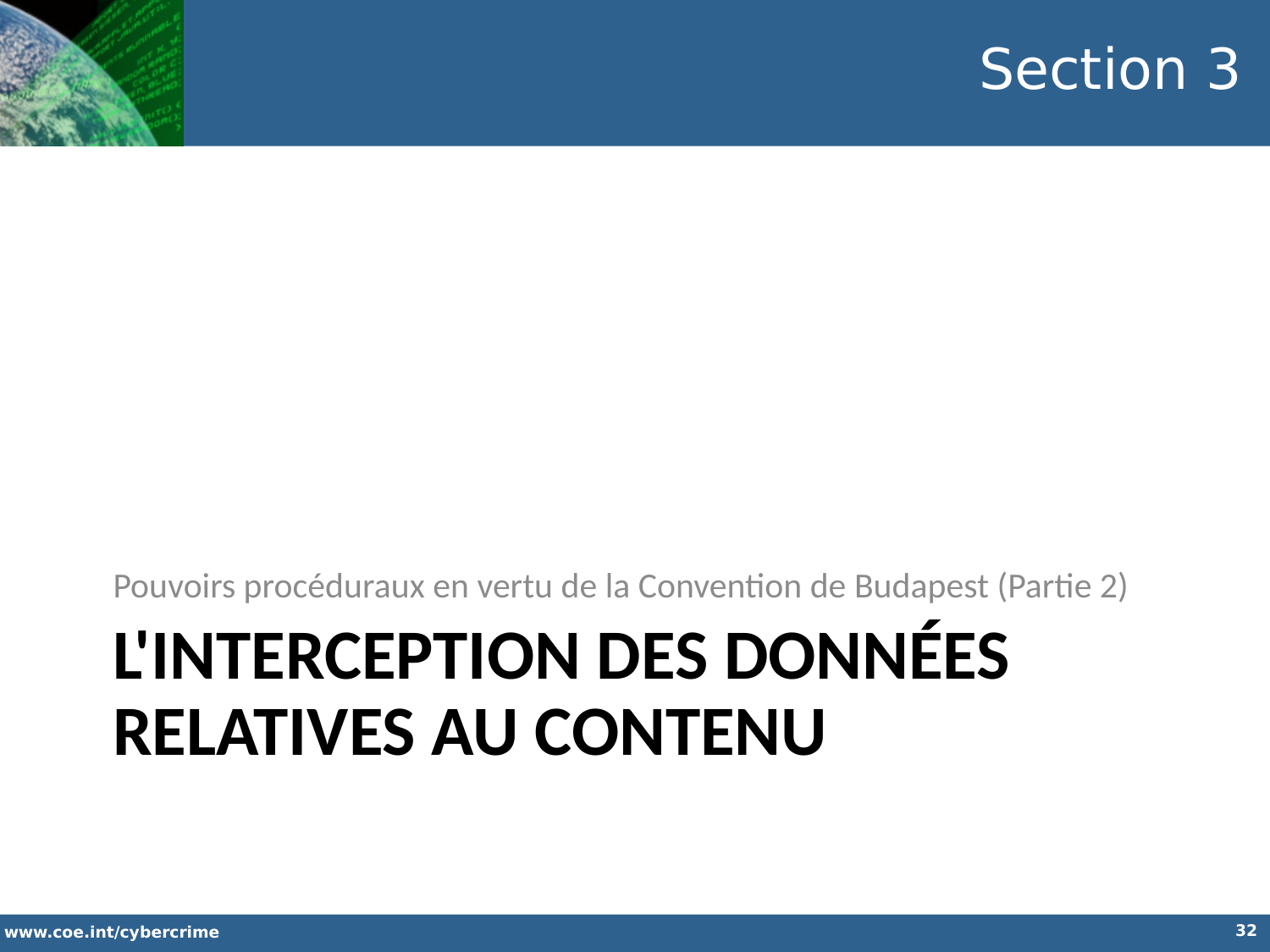

Section 3
Pouvoirs procéduraux en vertu de la Convention de Budapest (Partie 2)
# L'INTERCEPTION DES DONNÉES RELATIVES AU CONTENU